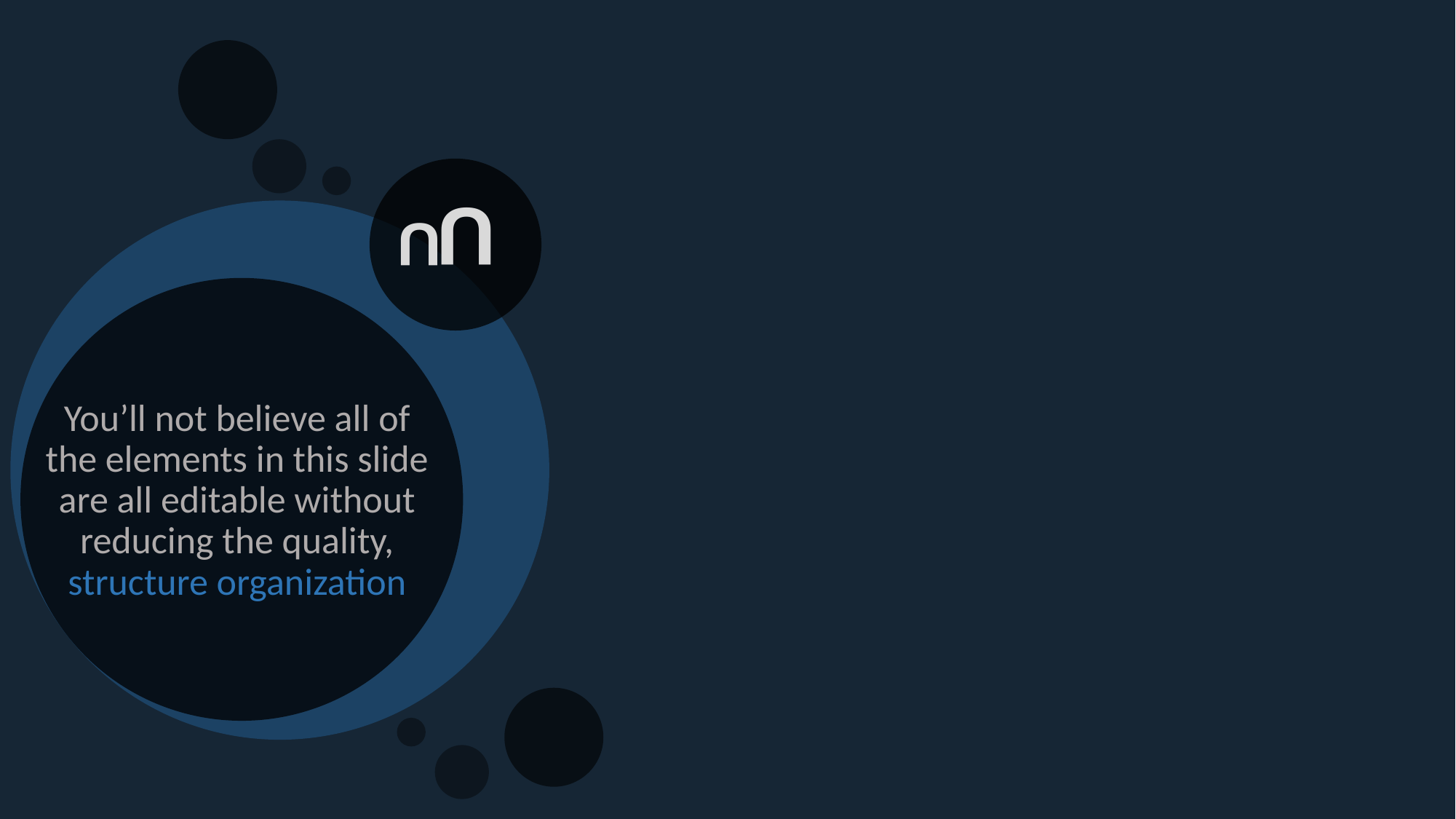

U
U

You’ll not believe all of the elements in this slide are all editable without reducing the quality, structure organization